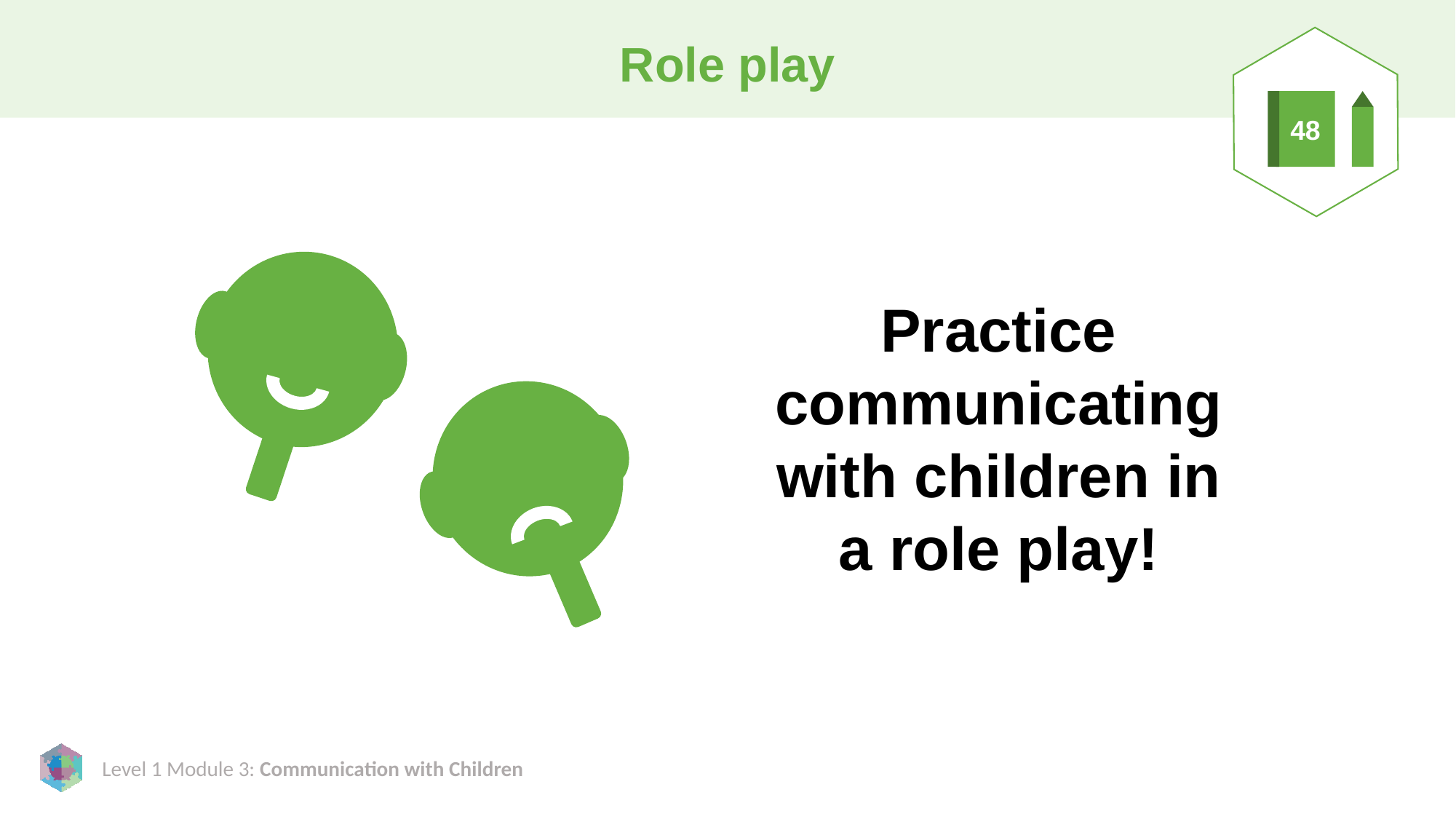

# Role play

48

Practice communicating with children in a role play!